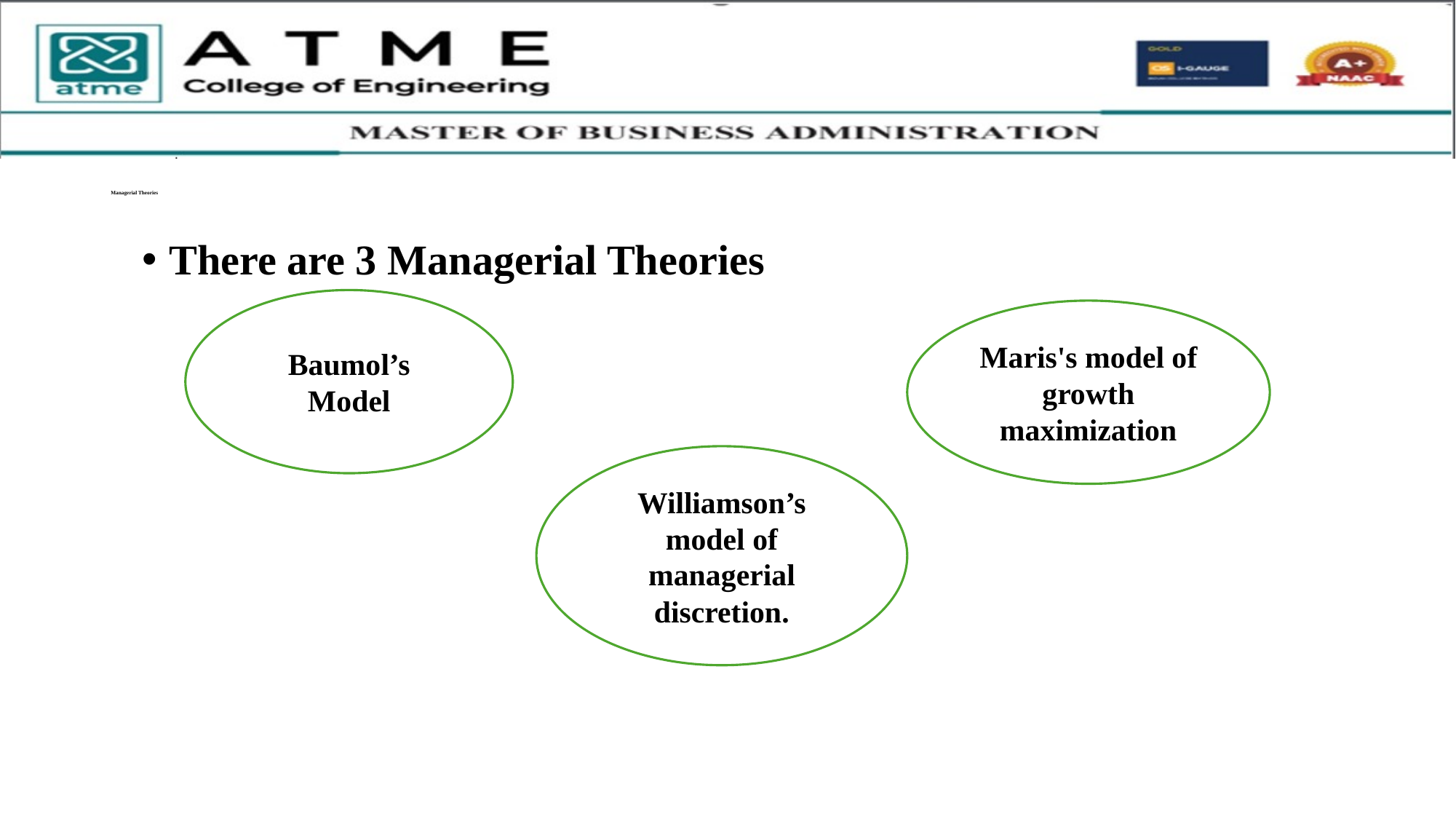

# Managerial Theories
There are 3 Managerial Theories
Baumol’s Model
Maris's model of growth maximization
Williamson’s model of managerial discretion.